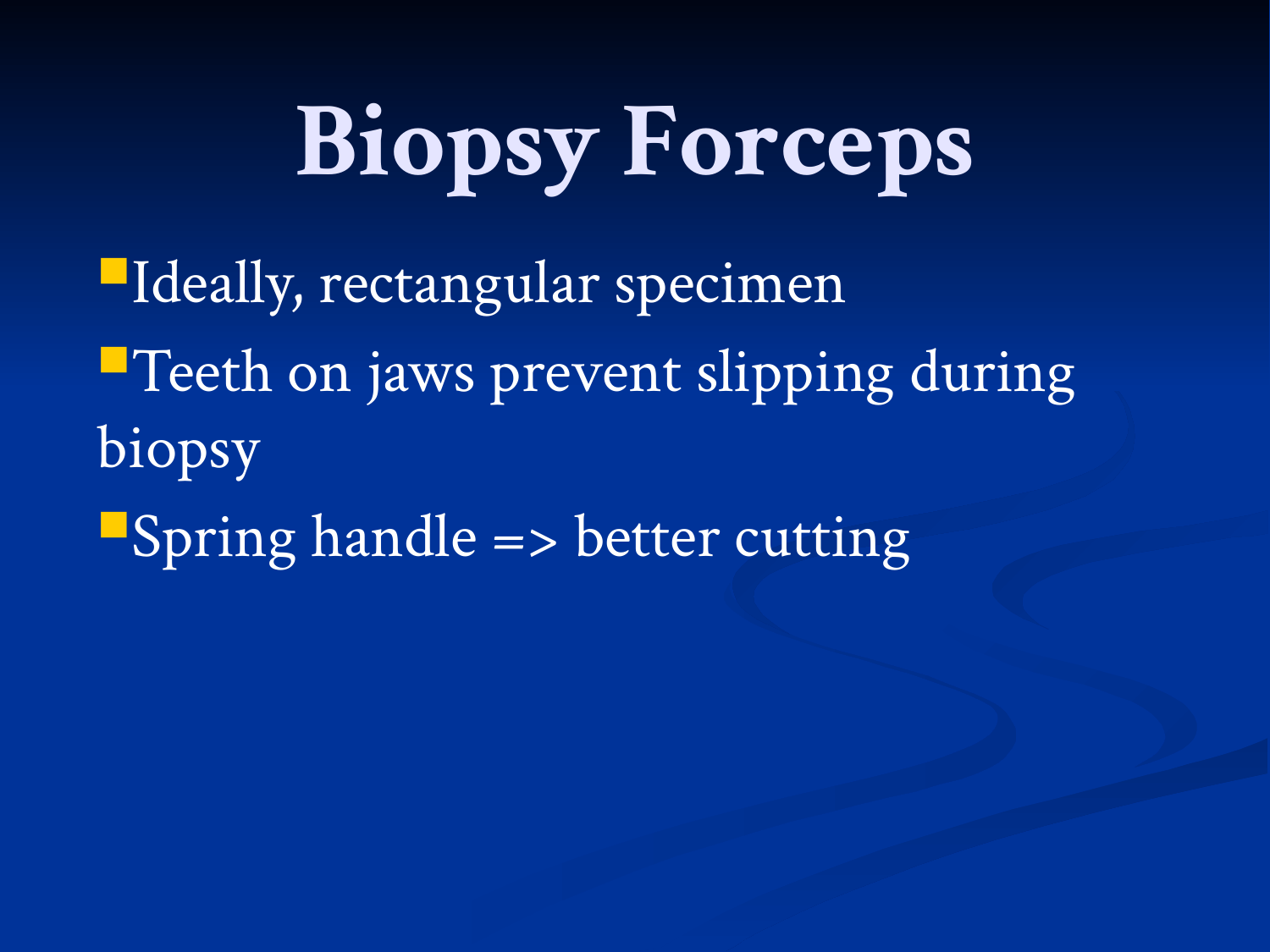

# Biopsy Forceps
Ideally, rectangular specimen
Teeth on jaws prevent slipping during biopsy
Spring handle => better cutting